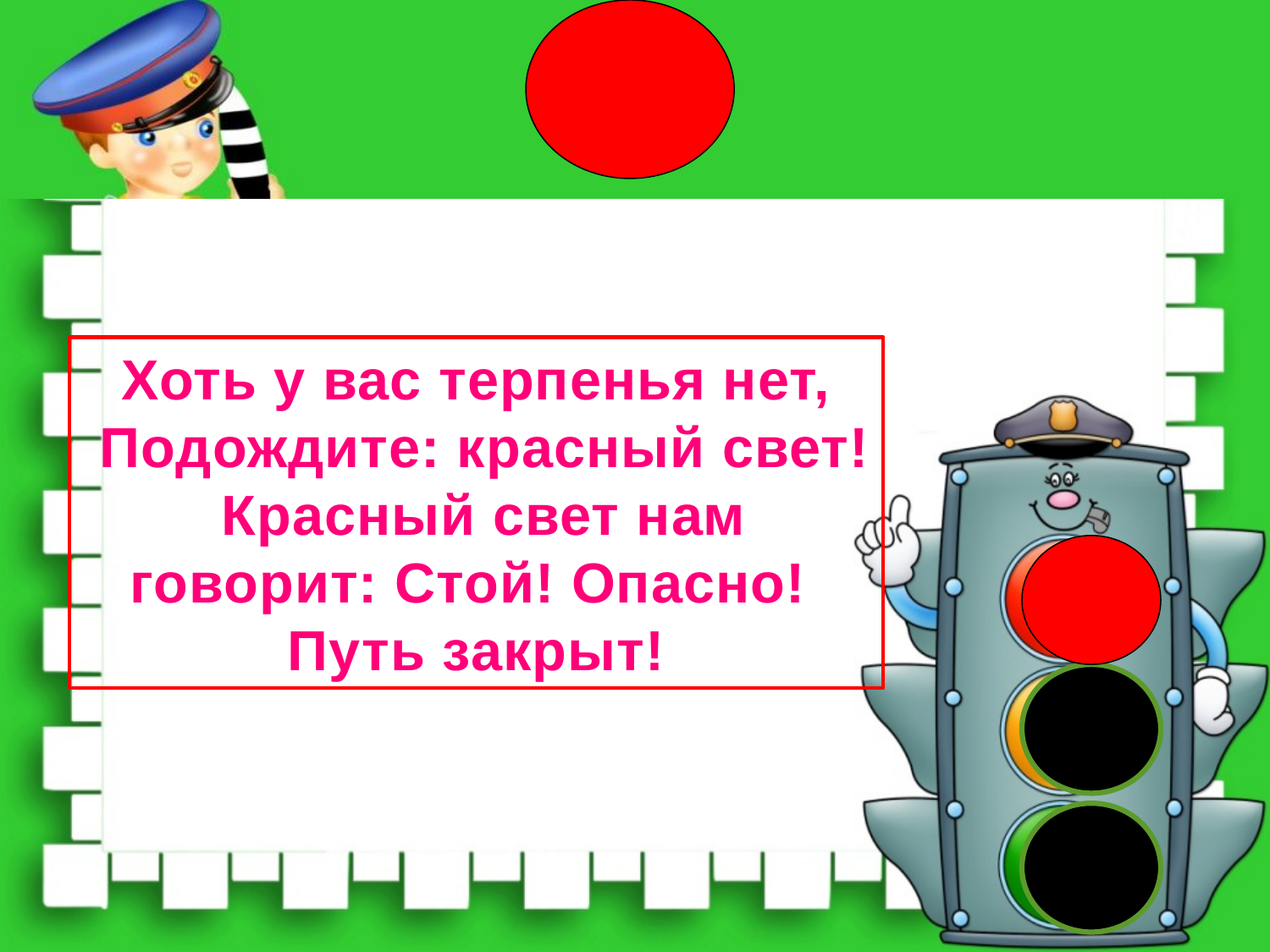

Хоть у вас терпенья нет,
 Подождите: красный свет!
 Красный свет нам говорит: Стой! Опасно!
Путь закрыт!